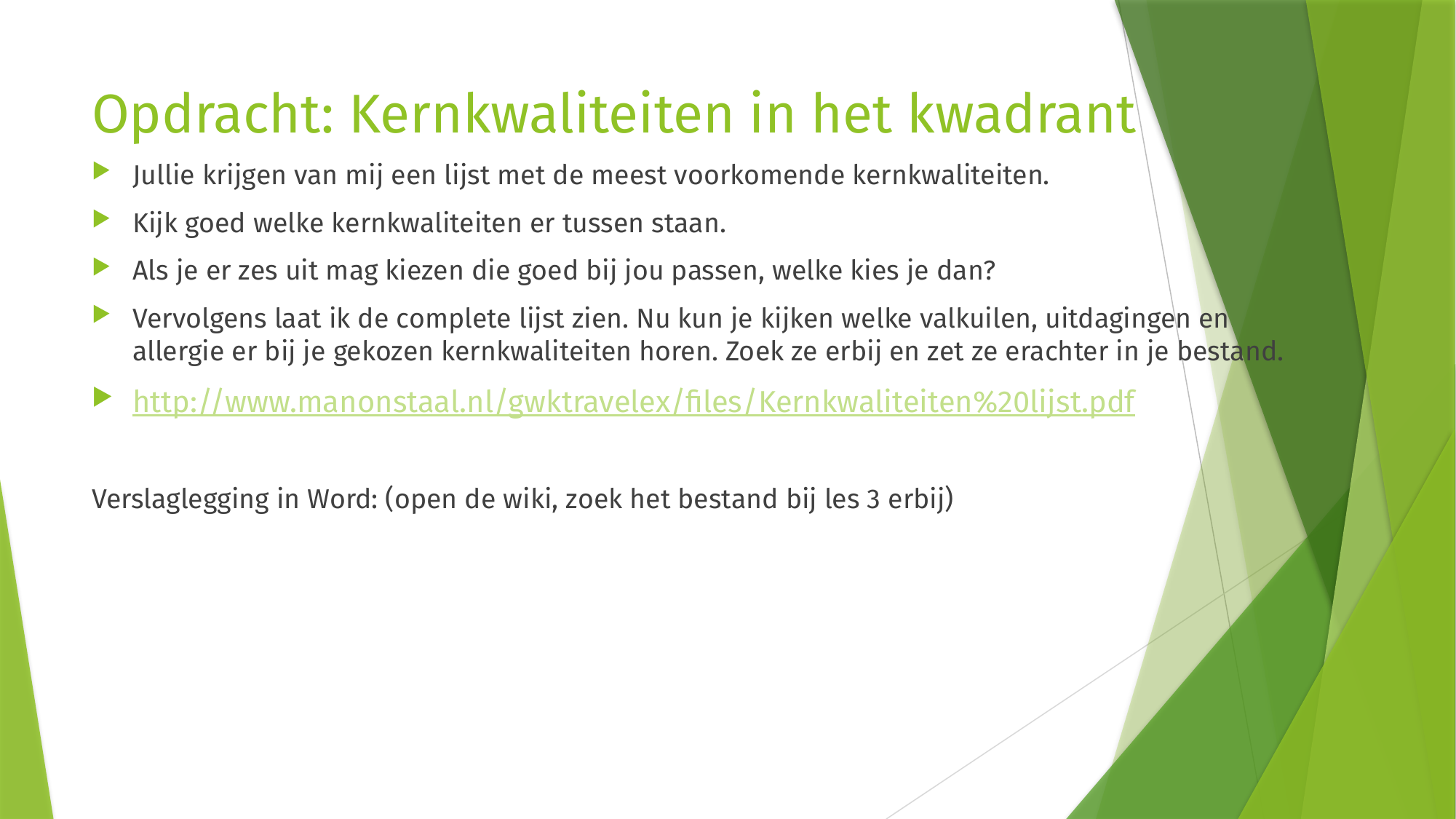

# Opdracht: Kernkwaliteiten in het kwadrant
Jullie krijgen van mij een lijst met de meest voorkomende kernkwaliteiten.
Kijk goed welke kernkwaliteiten er tussen staan.
Als je er zes uit mag kiezen die goed bij jou passen, welke kies je dan?
Vervolgens laat ik de complete lijst zien. Nu kun je kijken welke valkuilen, uitdagingen en allergie er bij je gekozen kernkwaliteiten horen. Zoek ze erbij en zet ze erachter in je bestand.
http://www.manonstaal.nl/gwktravelex/files/Kernkwaliteiten%20lijst.pdf

Verslaglegging in Word: (open de wiki, zoek het bestand bij les 3 erbij)